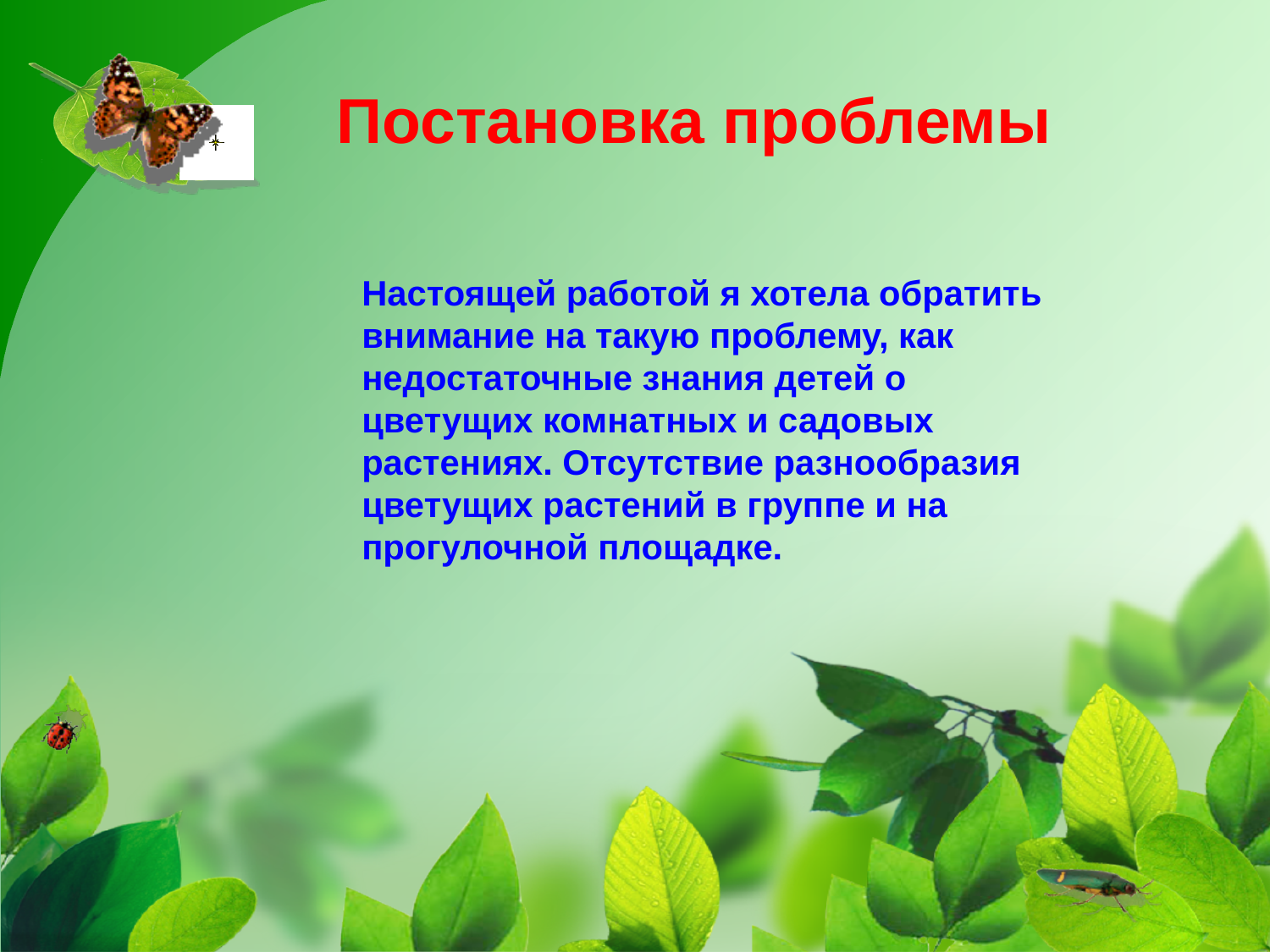

Постановка проблемы
Настоящей работой я хотела обратить внимание на такую проблему, как недостаточные знания детей о цветущих комнатных и садовых растениях. Отсутствие разнообразия цветущих растений в группе и на прогулочной площадке.